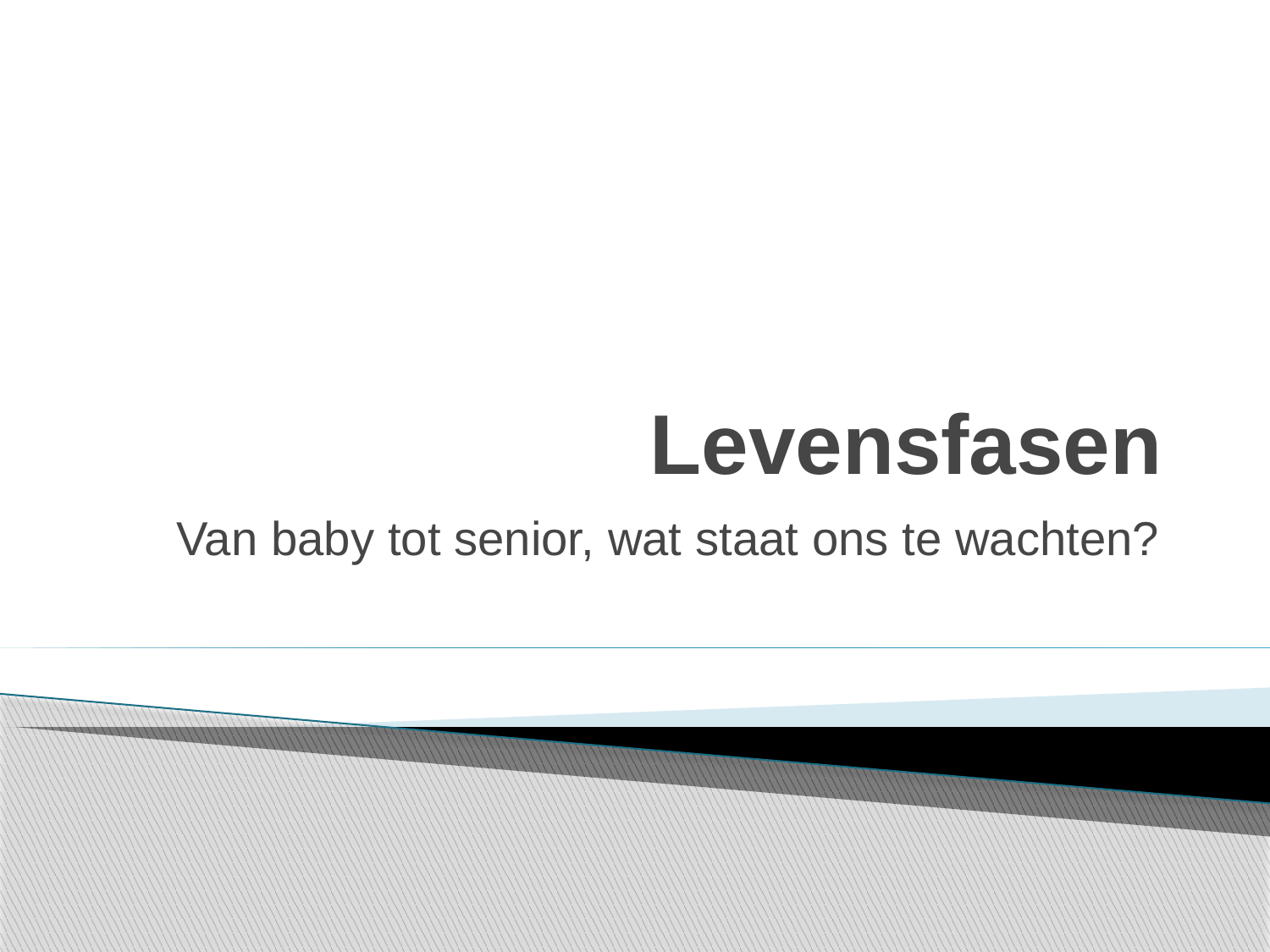

# Levensfasen
Van baby tot senior, wat staat ons te wachten?